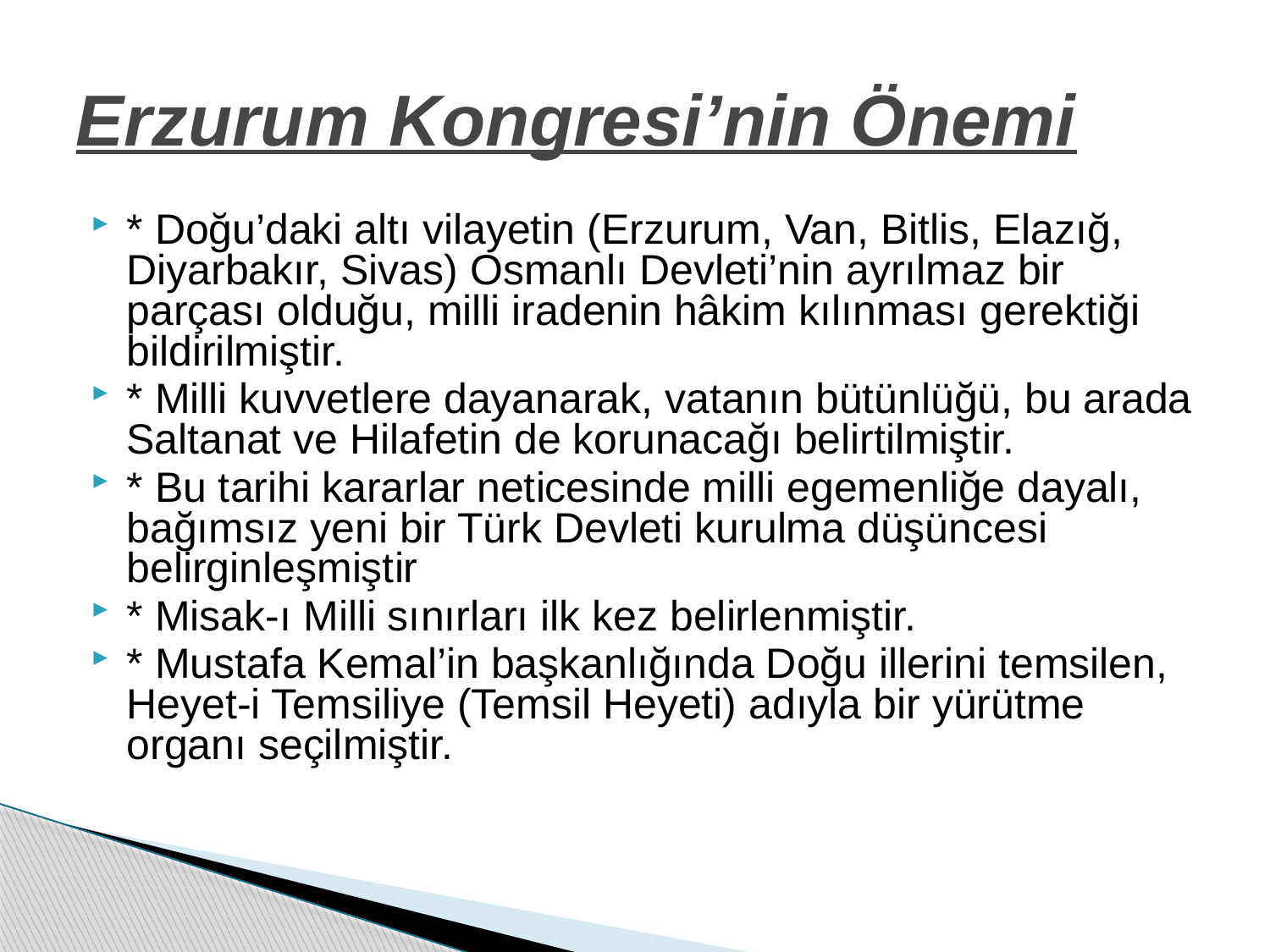

# Erzurum Kongresi’nin Önemi
* Doğu’daki altı vilayetin (Erzurum, Van, Bitlis, Elazığ, Diyarbakır, Sivas) Osmanlı Devleti’nin ayrılmaz bir parçası olduğu, milli iradenin hâkim kılınması gerektiği bildirilmiştir.
* Milli kuvvetlere dayanarak, vatanın bütünlüğü, bu arada Saltanat ve Hilafetin de korunacağı belirtilmiştir.
* Bu tarihi kararlar neticesinde milli egemenliğe dayalı, bağımsız yeni bir Türk Devleti kurulma düşüncesi belirginleşmiştir
* Misak-ı Milli sınırları ilk kez belirlenmiştir.
* Mustafa Kemal’in başkanlığında Doğu illerini temsilen, Heyet-i Temsiliye (Temsil Heyeti) adıyla bir yürütme organı seçilmiştir.